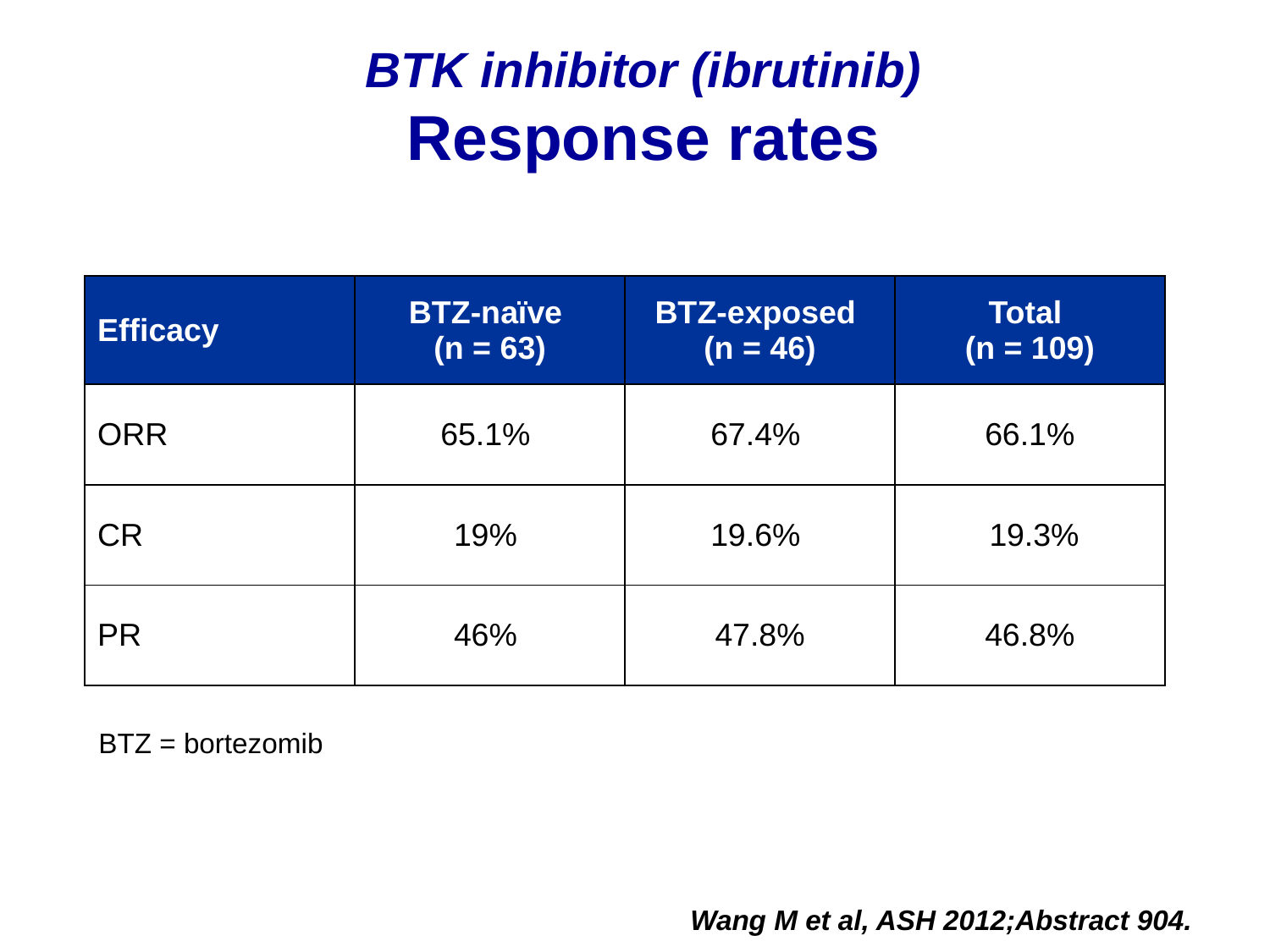

BTK inhibitor (ibrutinib)
Response rates
| Efficacy | BTZ-naïve (n = 63) | BTZ-exposed (n = 46) | Total (n = 109) |
| --- | --- | --- | --- |
| ORR | 65.1% | 67.4% | 66.1% |
| CR | 19% | 19.6% | 19.3% |
| PR | 46% | 47.8% | 46.8% |
BTZ = bortezomib
Wang M et al, ASH 2012;Abstract 904.